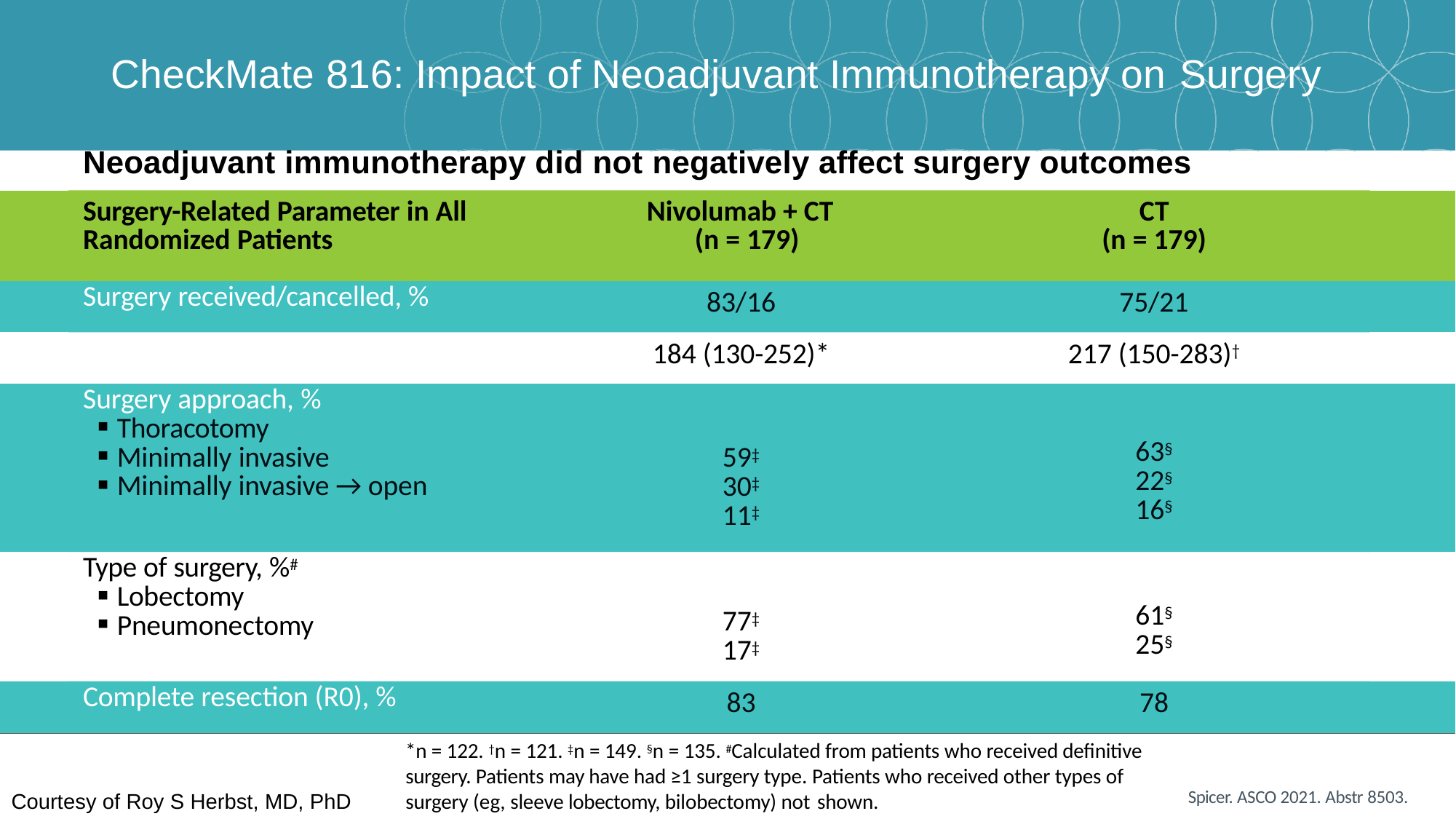

# CheckMate 816: Impact of Neoadjuvant Immunotherapy on Surgery
Neoadjuvant immunotherapy did not negatively affect surgery outcomes
| Surgery-Related Parameter in All Randomized Patients | Nivolumab + CT (n = 179) | CT (n = 179) |
| --- | --- | --- |
| Surgery received/cancelled, % | 83/16 | 75/21 |
|  | 184 (130-252)\* | 217 (150-283)† |
| Surgery approach, % Thoracotomy Minimally invasive Minimally invasive → open | 59‡ 30‡ 11‡ | 63§ 22§ 16§ |
| Type of surgery, %# Lobectomy Pneumonectomy | 77‡ 17‡ | 61§ 25§ |
| Complete resection (R0), % | 83 | 78 |

*n = 122. †n = 121. ‡n = 149. §n = 135. #Calculated from patients who received definitive  surgery. Patients may have had ≥1 surgery type. Patients who received other types of  surgery (eg, sleeve lobectomy, bilobectomy) not shown.
Courtesy of Roy S Herbst, MD, PhD
Spicer. ASCO 2021. Abstr 8503.